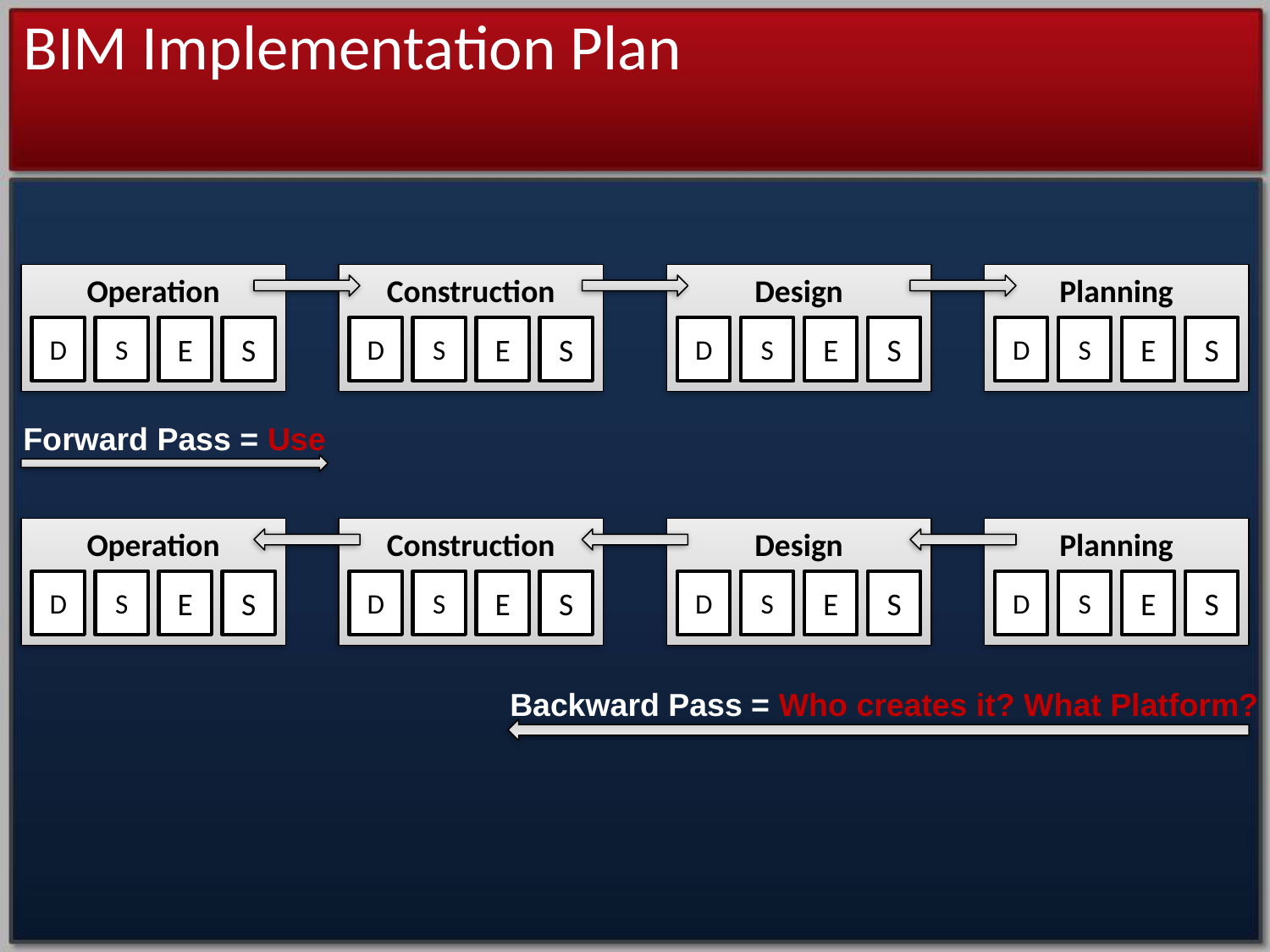

BIM Implementation Plan
Operation

Construction

Design

Planning

D
S
E
S
D
S
E
S
D
S
E
S
D
S
E
S
Forward Pass = Use

Operation

Construction

Design

Planning

D
S
E
S
D
S
E
S
D
S
E
S
D
S
E
S
Backward Pass = Who creates it? What Platform?